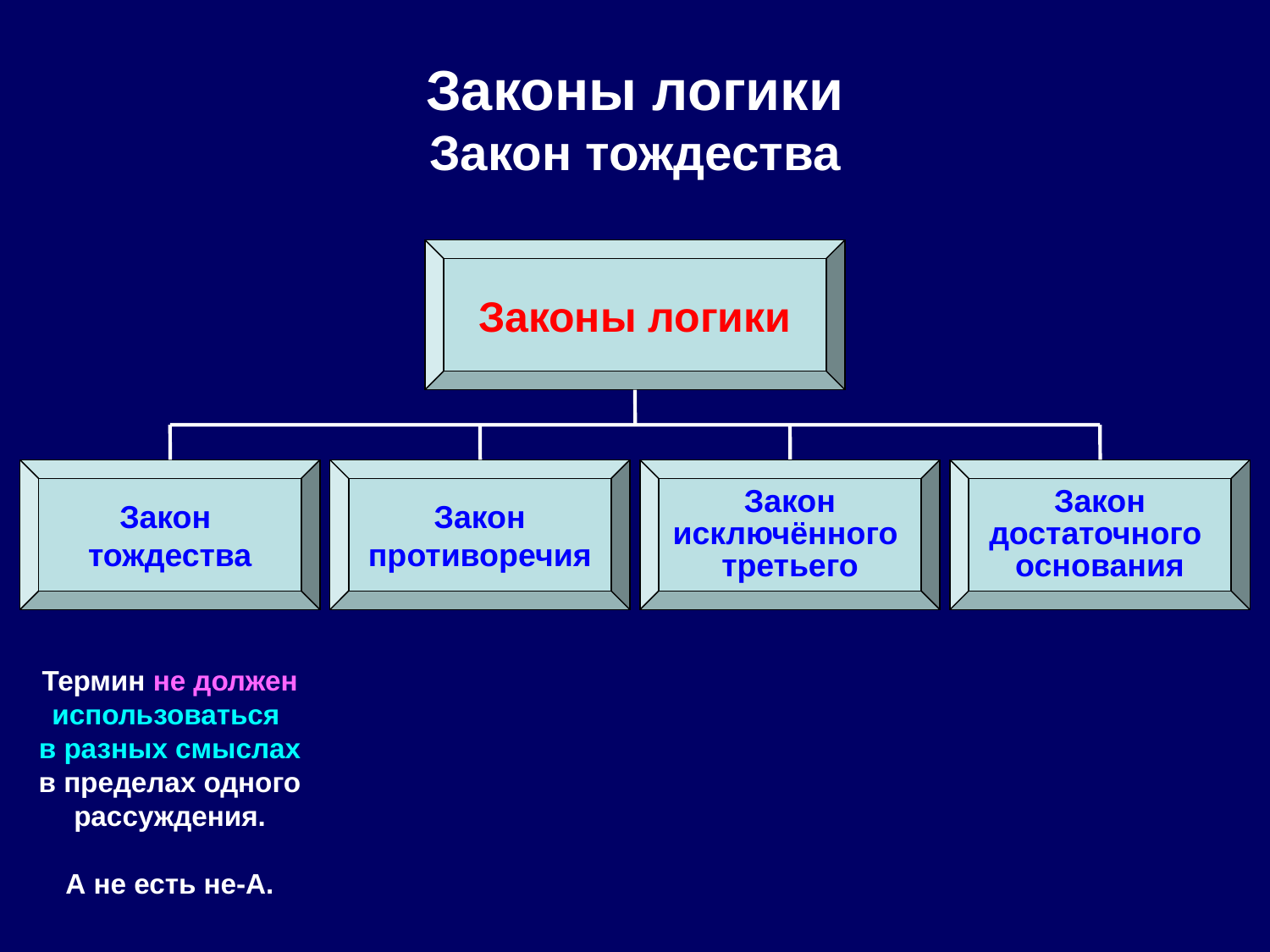

# Законы логики Закон тождества
Законы логики

Закон
тождества
Закон противоречия
Закон исключённого
третьего
Закон достаточного
основания
Термин не должен использоваться
в разных смыслах в пределах одного рассуждения.
А не есть не-А.